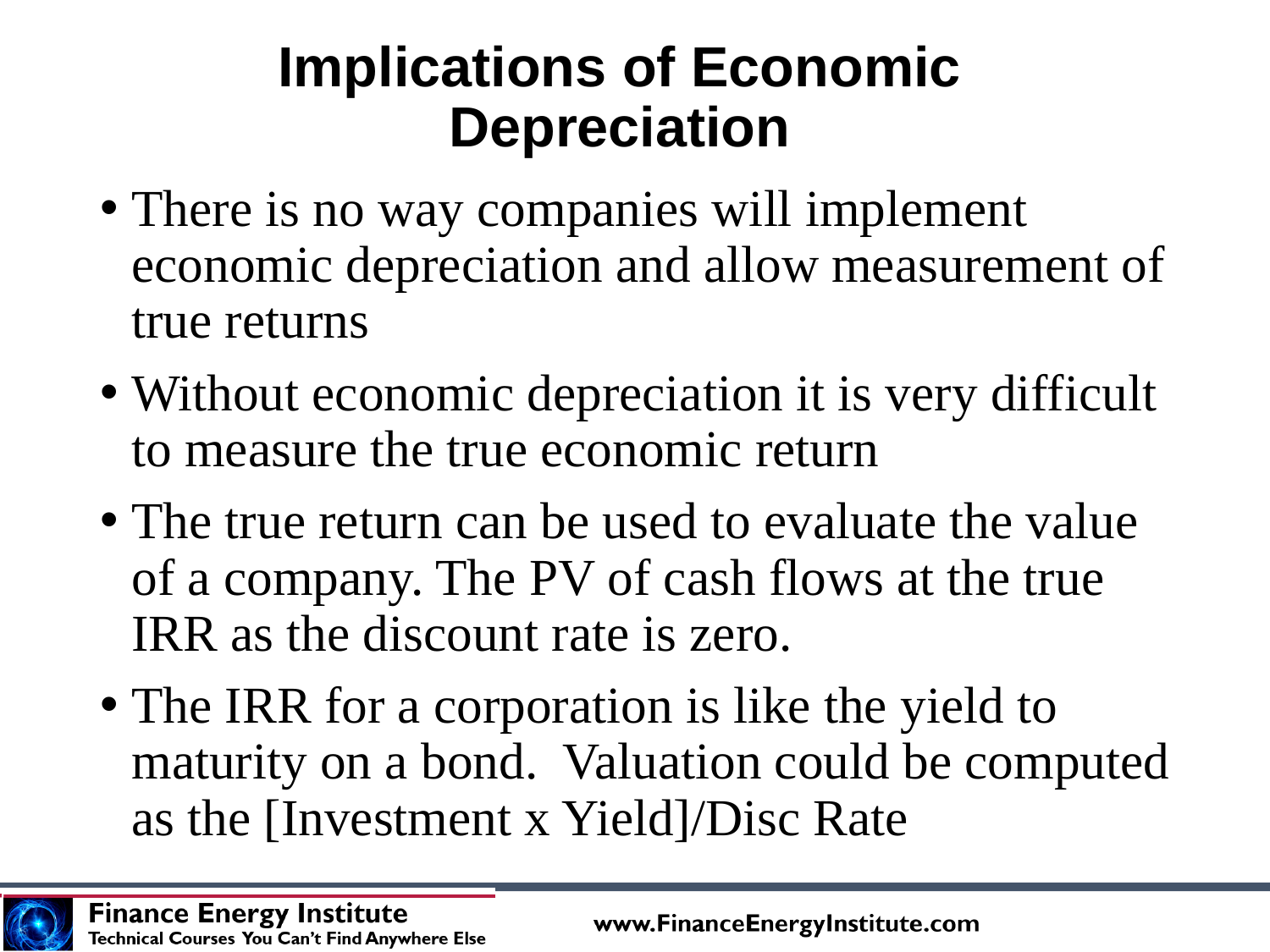

# Implications of Economic Depreciation
There is no way companies will implement economic depreciation and allow measurement of true returns
Without economic depreciation it is very difficult to measure the true economic return
The true return can be used to evaluate the value of a company. The PV of cash flows at the true IRR as the discount rate is zero.
The IRR for a corporation is like the yield to maturity on a bond.  Valuation could be computed as the [Investment x Yield]/Disc Rate